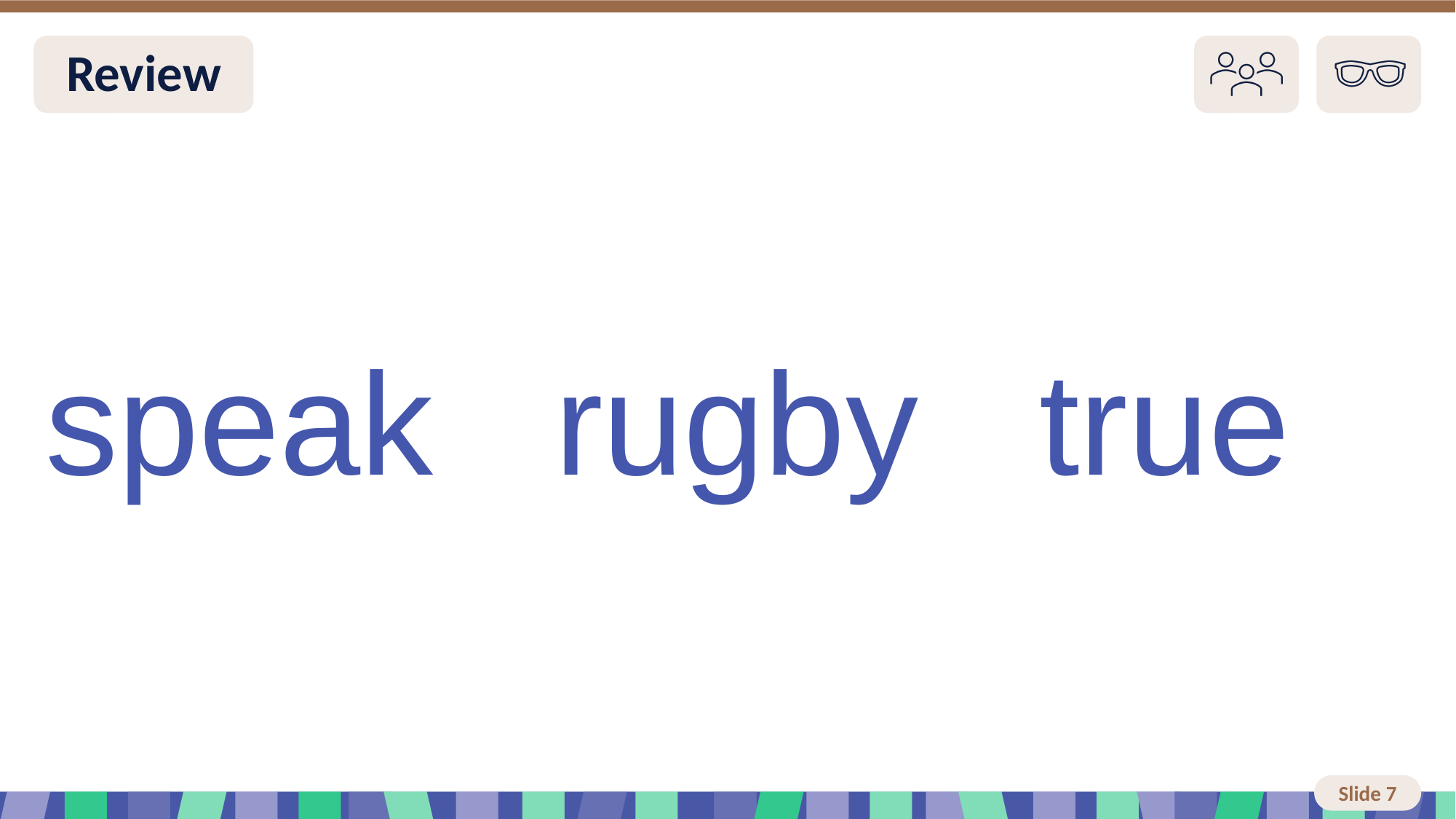

Slide 7 Review You do
speak   rugby   true